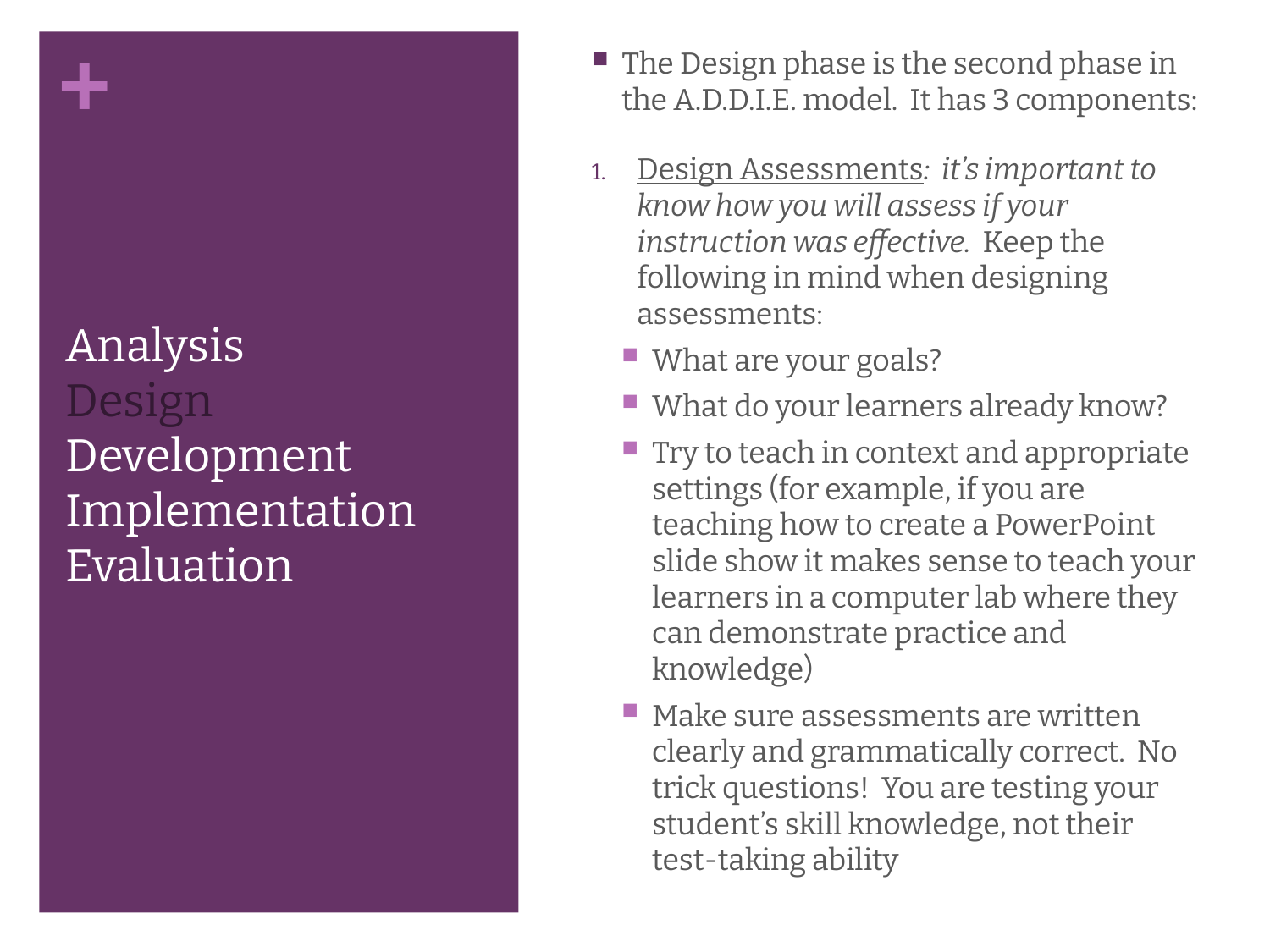

The Design phase is the second phase in the A.D.D.I.E. model.  It has 3 components:
Design Assessments:  it’s important to know how you will assess if your instruction was effective.  Keep the following in mind when designing assessments:
What are your goals?
What do your learners already know?
Try to teach in context and appropriate settings (for example, if you are teaching how to create a PowerPoint slide show it makes sense to teach your learners in a computer lab where they can demonstrate practice and knowledge)
Make sure assessments are written clearly and grammatically correct.  No trick questions!  You are testing your student’s skill knowledge, not their test-taking ability
# Analysis Design Development Implementation Evaluation